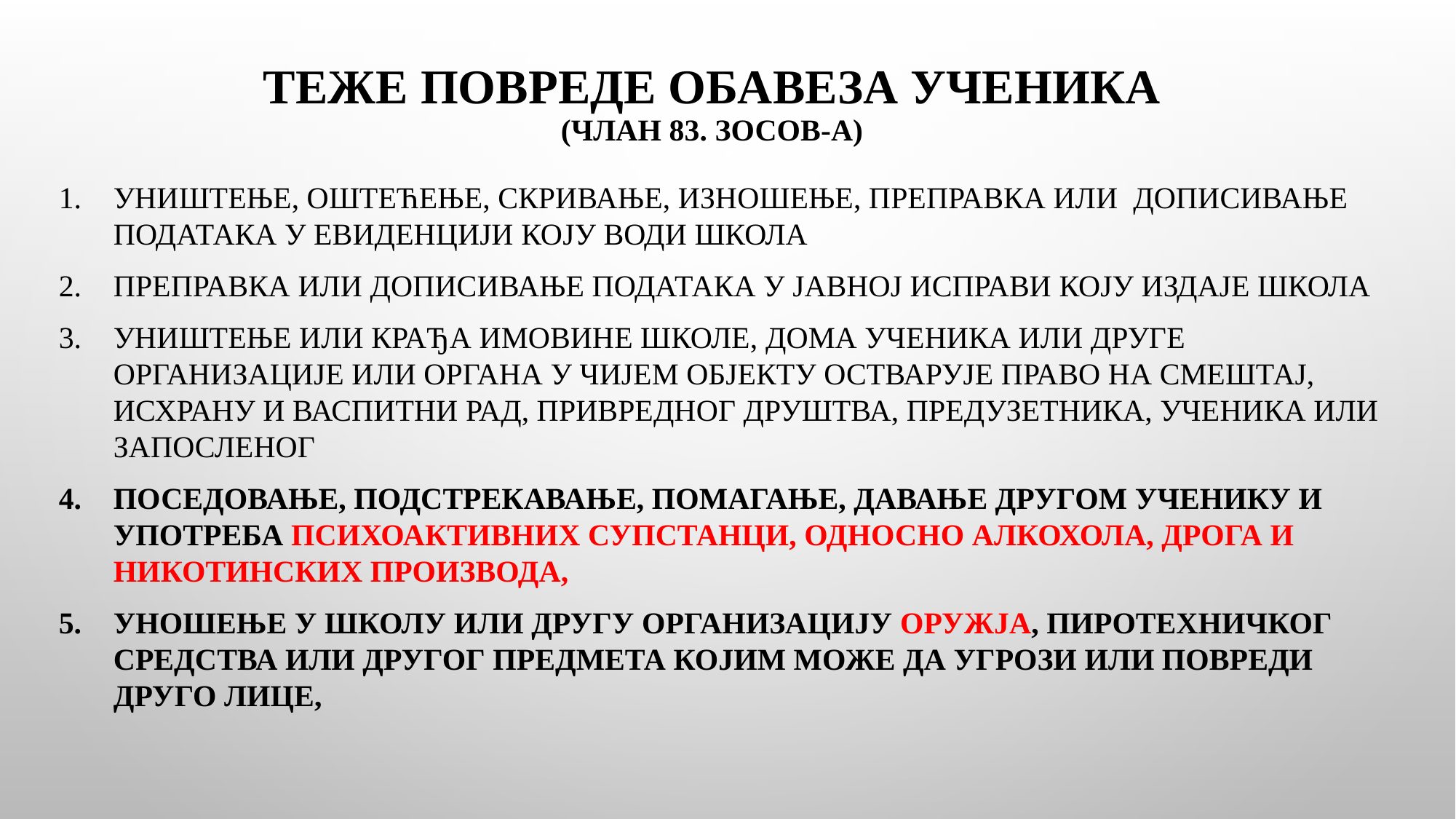

# Теже повреде обавеза ученика (члан 83. ЗОСОВ-а)
уништење, оштећење, скривање, изношење, преправка или  дописивање података у евиденцији коју води школа
преправка или дописивање података у јавној исправи коју издаје школа
уништење или крађа имовине школе, дома ученика или друге организације или органа у чијем објекту остварује право на смештај, исхрану и васпитни рад, привредног друштва, предузетника, ученика или запосленог
поседовање, подстрекавање, помагање, давање другом ученику и употреба психоактивних супстанци, односно алкохола, дрога и никотинских производа,
уношење у школу или другу организацију оружја, пиротехничког средства или другог предмета којим може да угрози или повреди друго лице,